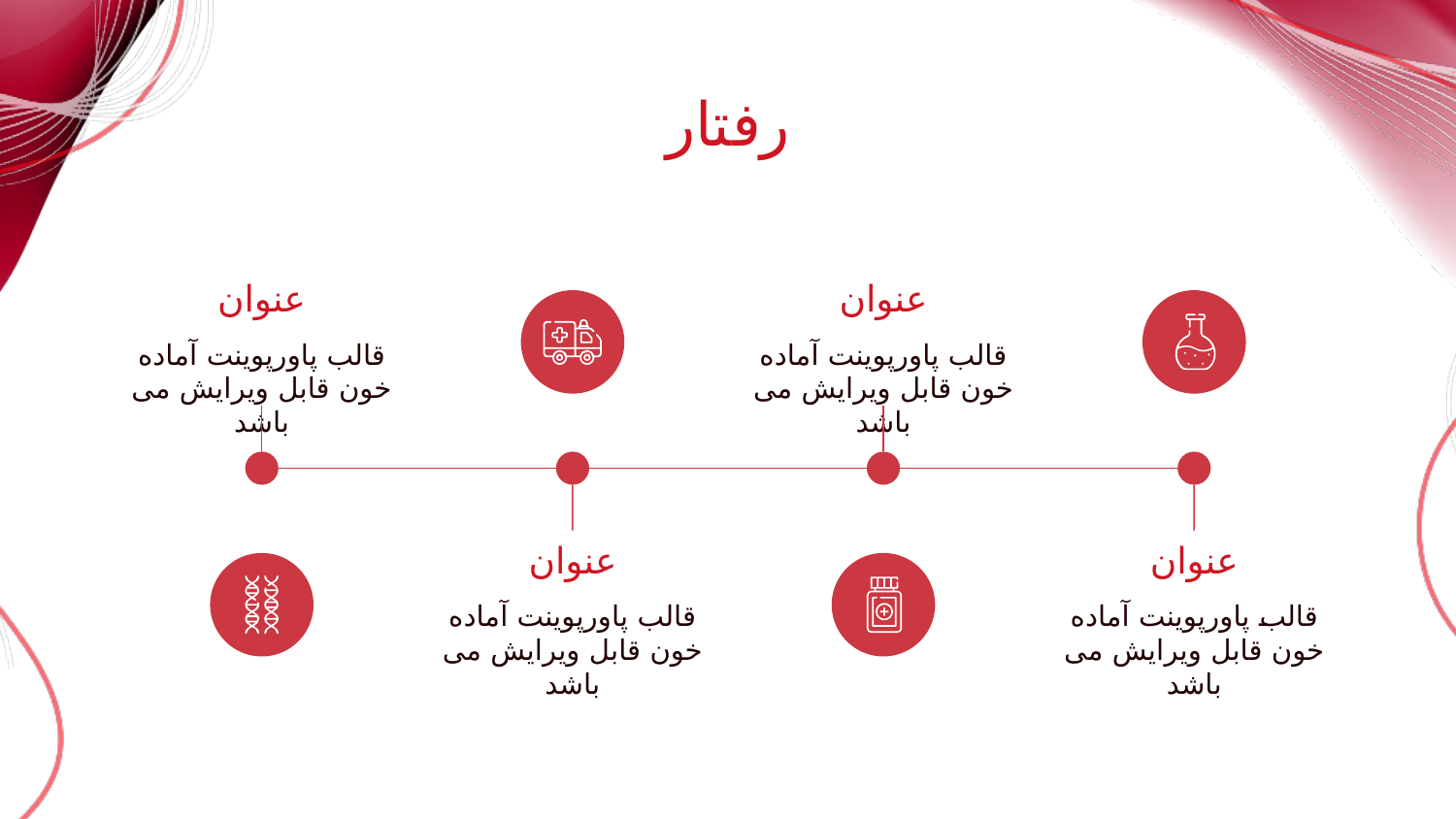

# رفتار
عنوان
عنوان

قالب پاورپوینت آماده خون قابل ویرایش می باشد
قالب پاورپوینت آماده خون قابل ویرایش می باشد

عنوان
عنوان

قالب پاورپوینت آماده خون قابل ویرایش می باشد
قالب پاورپوینت آماده خون قابل ویرایش می باشد